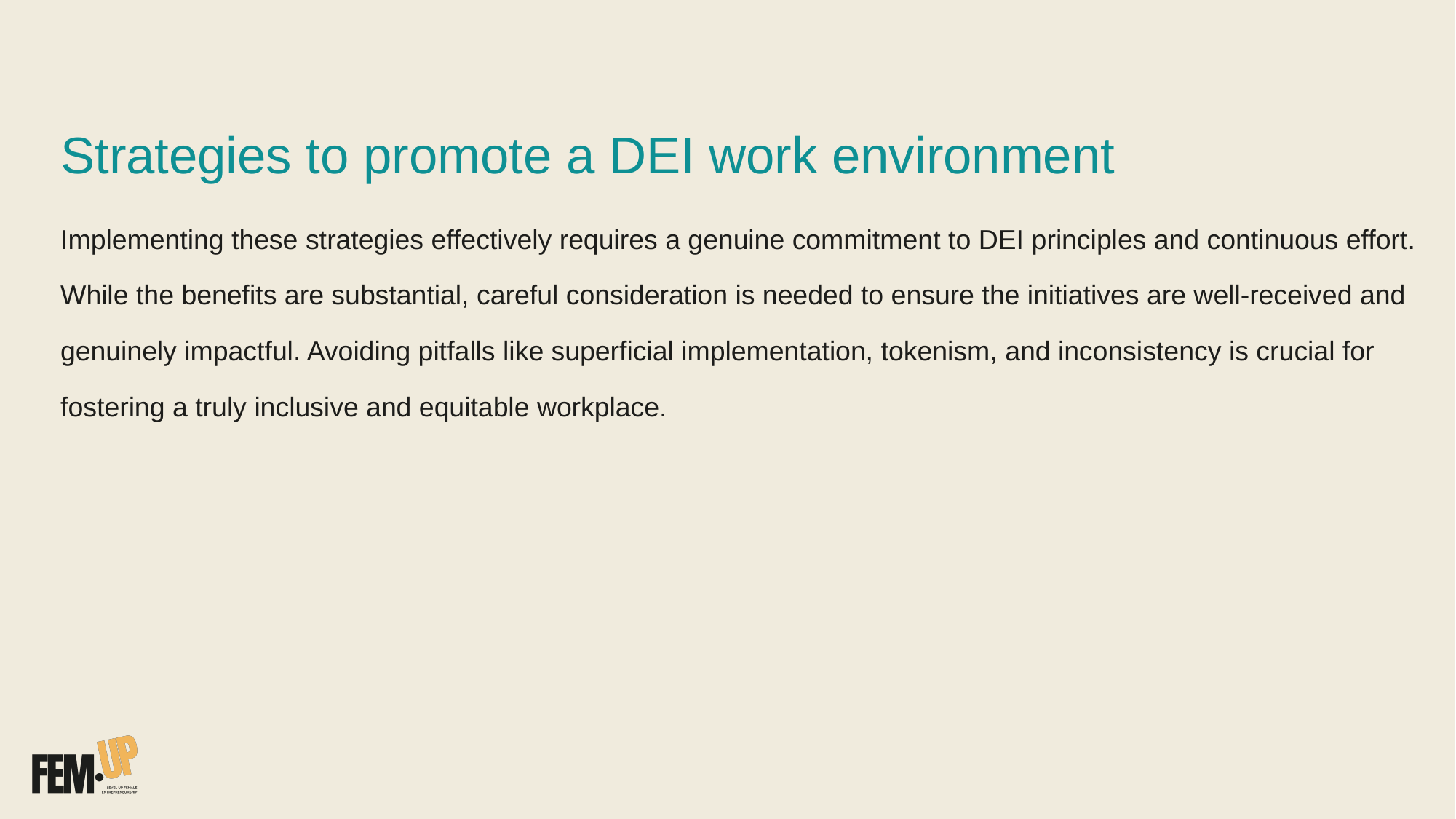

Strategies to promote a DEI work environment
Implementing these strategies effectively requires a genuine commitment to DEI principles and continuous effort. While the benefits are substantial, careful consideration is needed to ensure the initiatives are well-received and genuinely impactful. Avoiding pitfalls like superficial implementation, tokenism, and inconsistency is crucial for fostering a truly inclusive and equitable workplace.